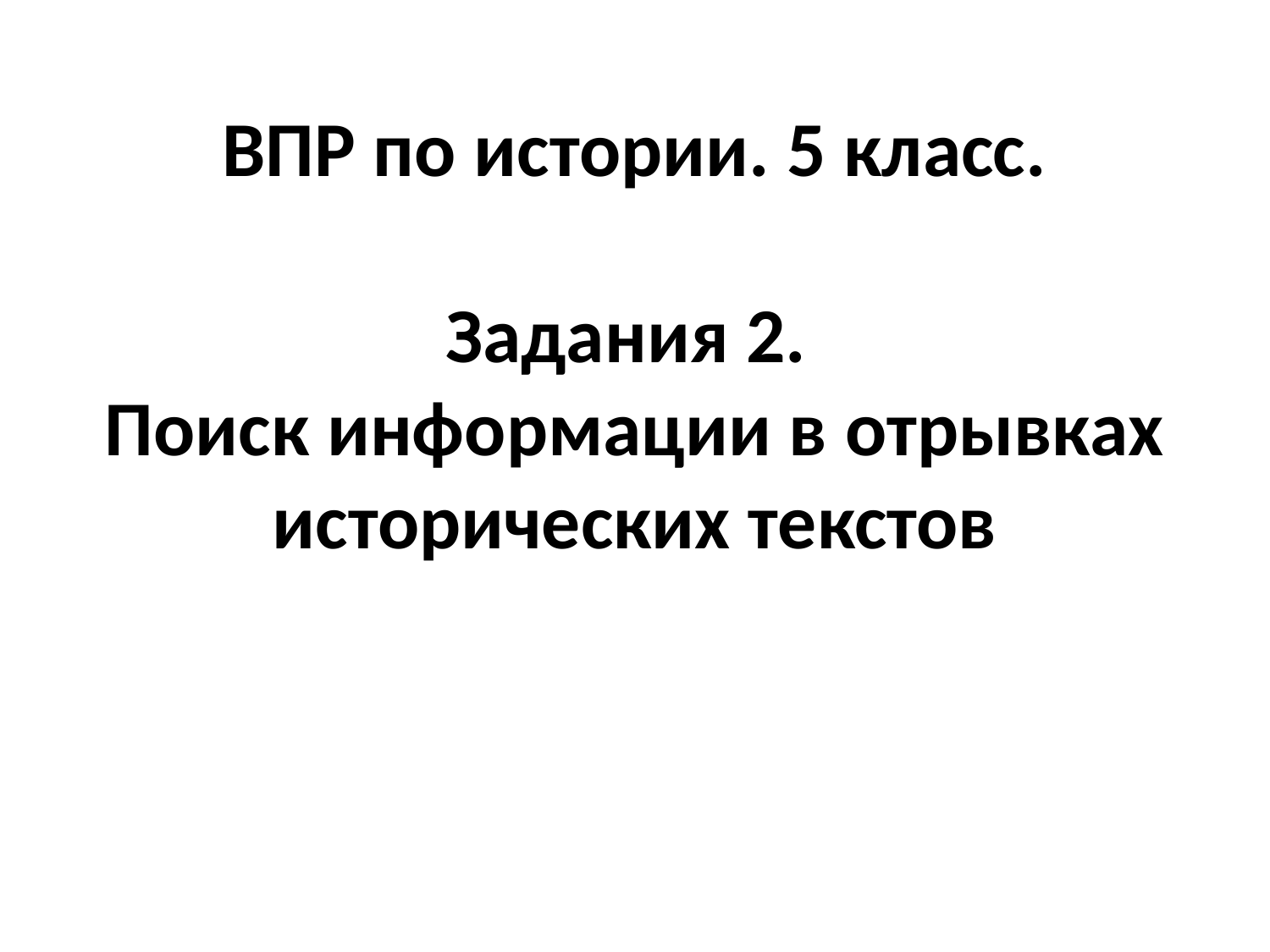

# ВПР по истории. 5 класс. Задания 2. Поиск информации в отрывках исторических текстов